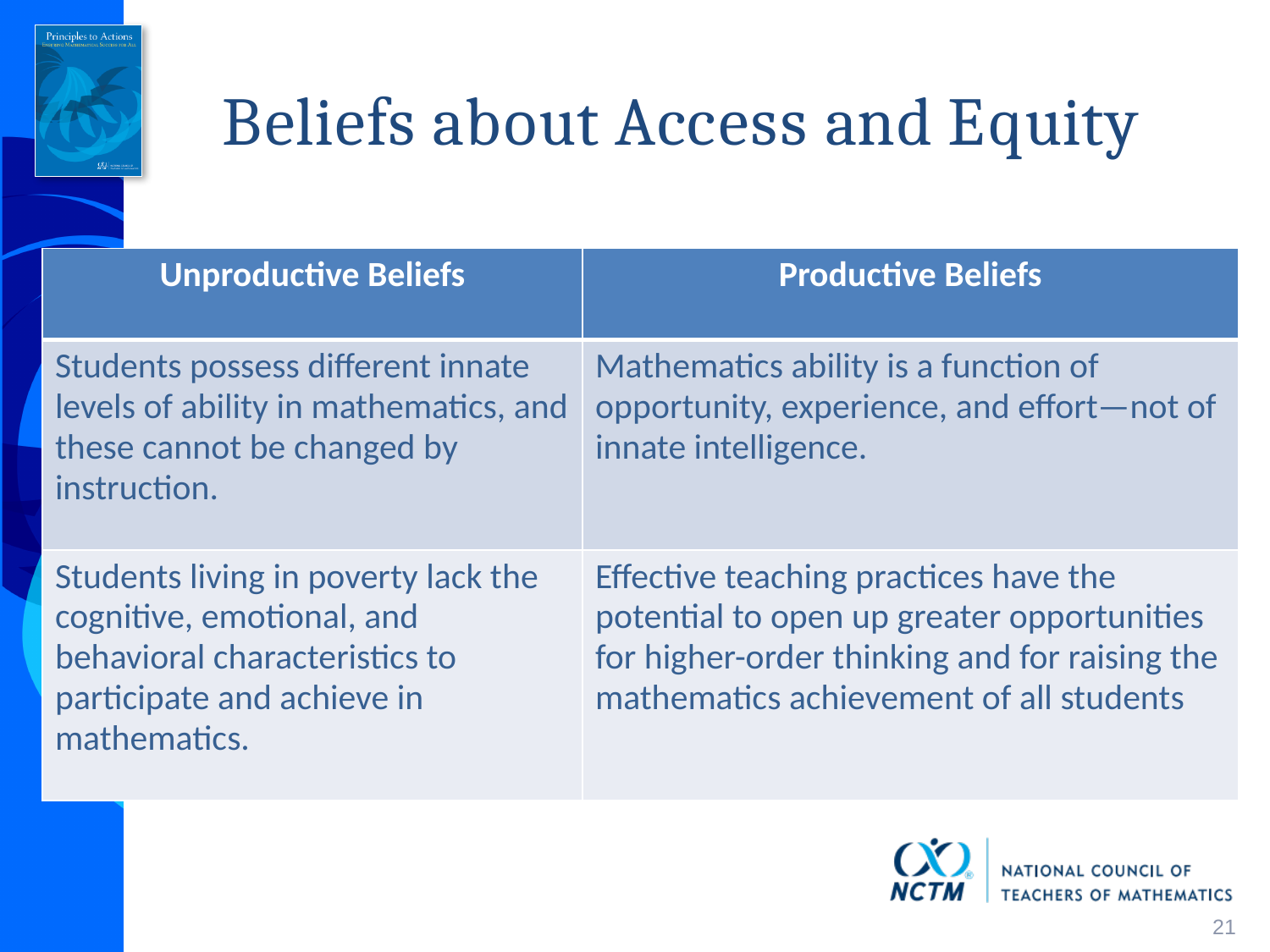

# Beliefs about Access and Equity
| Unproductive Beliefs | Productive Beliefs |
| --- | --- |
| Students possess different innate levels of ability in mathematics, and these cannot be changed by instruction. | Mathematics ability is a function of opportunity, experience, and effort—not of innate intelligence. |
| Students living in poverty lack the cognitive, emotional, and behavioral characteristics to participate and achieve in mathematics. | Effective teaching practices have the potential to open up greater opportunities for higher-order thinking and for raising the mathematics achievement of all students |
21